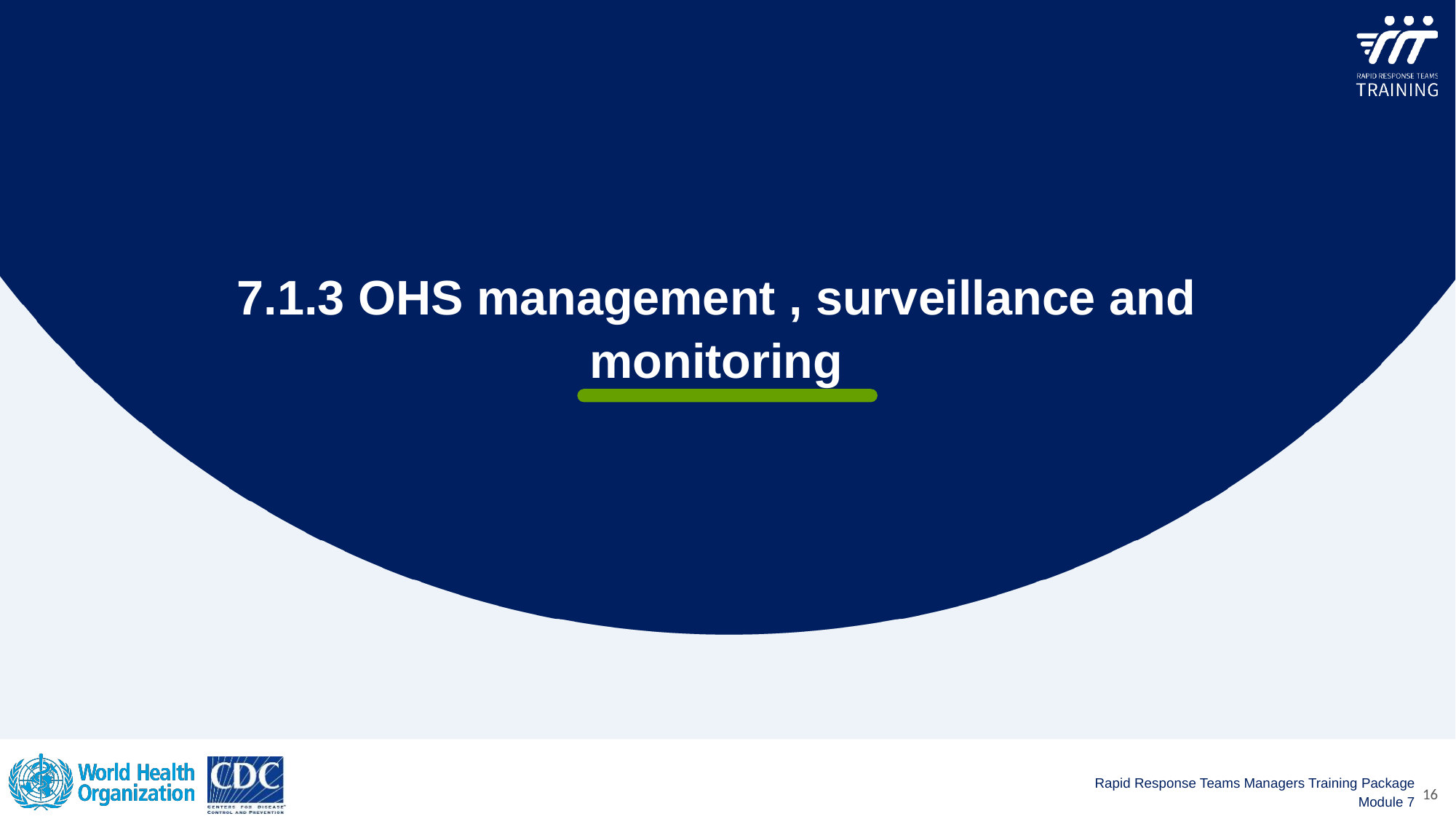

7.1.3 OHS management , surveillance and monitoring

16